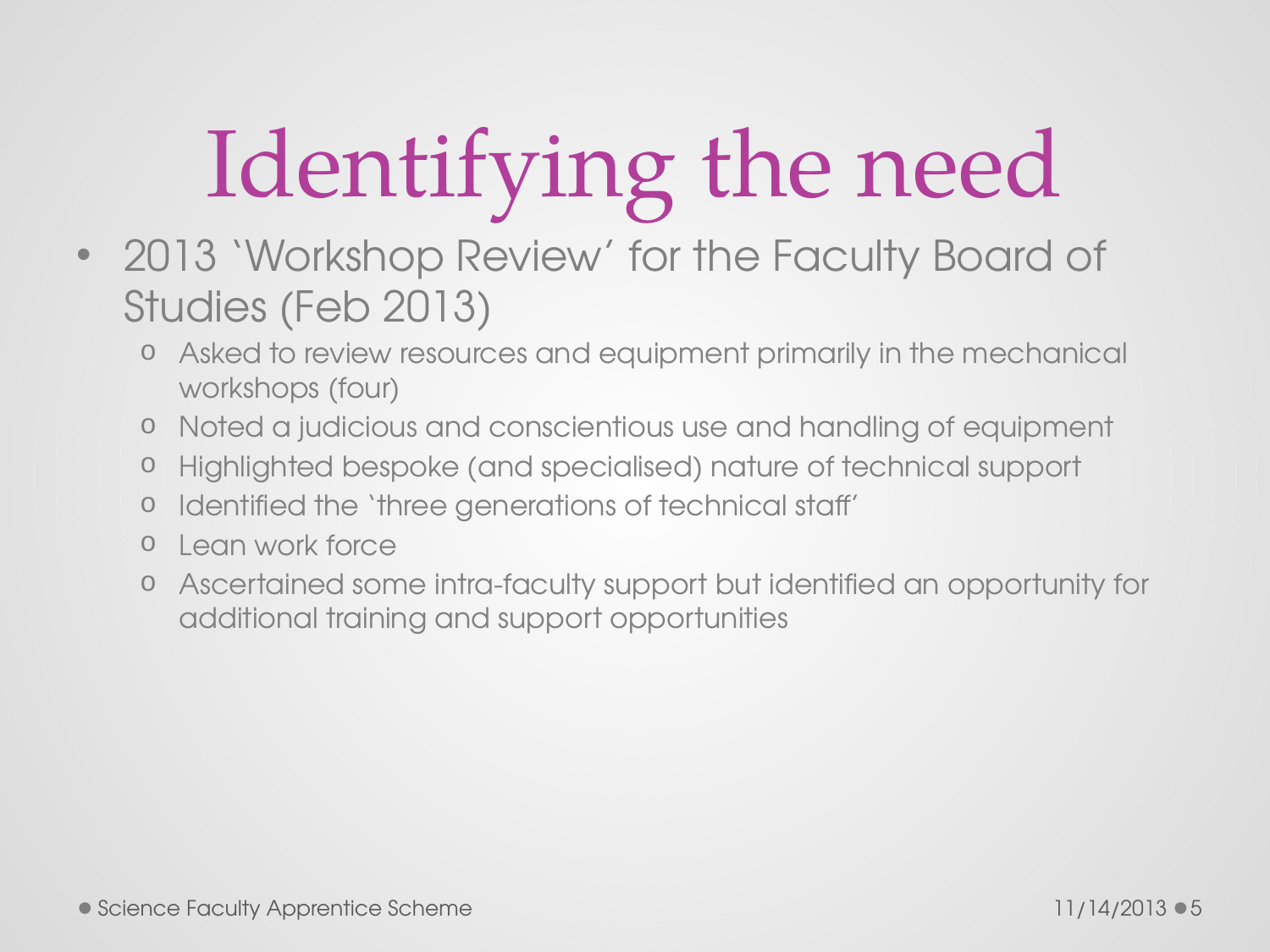

# Identifying the need
2013 ‘Workshop Review’ for the Faculty Board of Studies (Feb 2013)
Asked to review resources and equipment primarily in the mechanical workshops (four)
Noted a judicious and conscientious use and handling of equipment
Highlighted bespoke (and specialised) nature of technical support
Identified the ‘three generations of technical staff’
Lean work force
Ascertained some intra-faculty support but identified an opportunity for additional training and support opportunities

Science Faculty Apprentice Scheme
11/14/2013
5